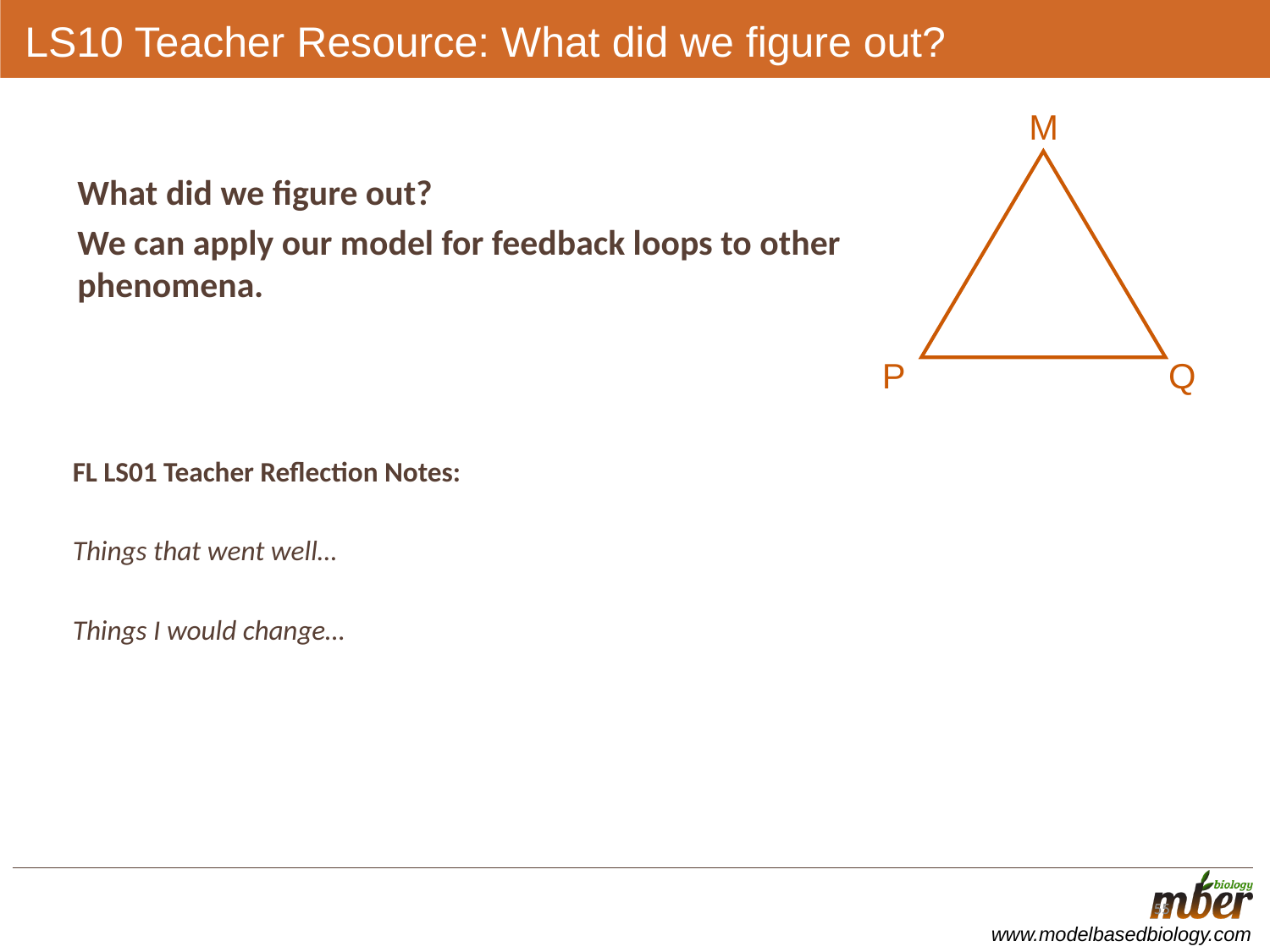

# LS10 Teacher Resource: What did we figure out?
M

Q
P
What did we figure out?
We can apply our model for feedback loops to other phenomena.
FL LS01 Teacher Reflection Notes:

Things that went well…

Things I would change…

55
55